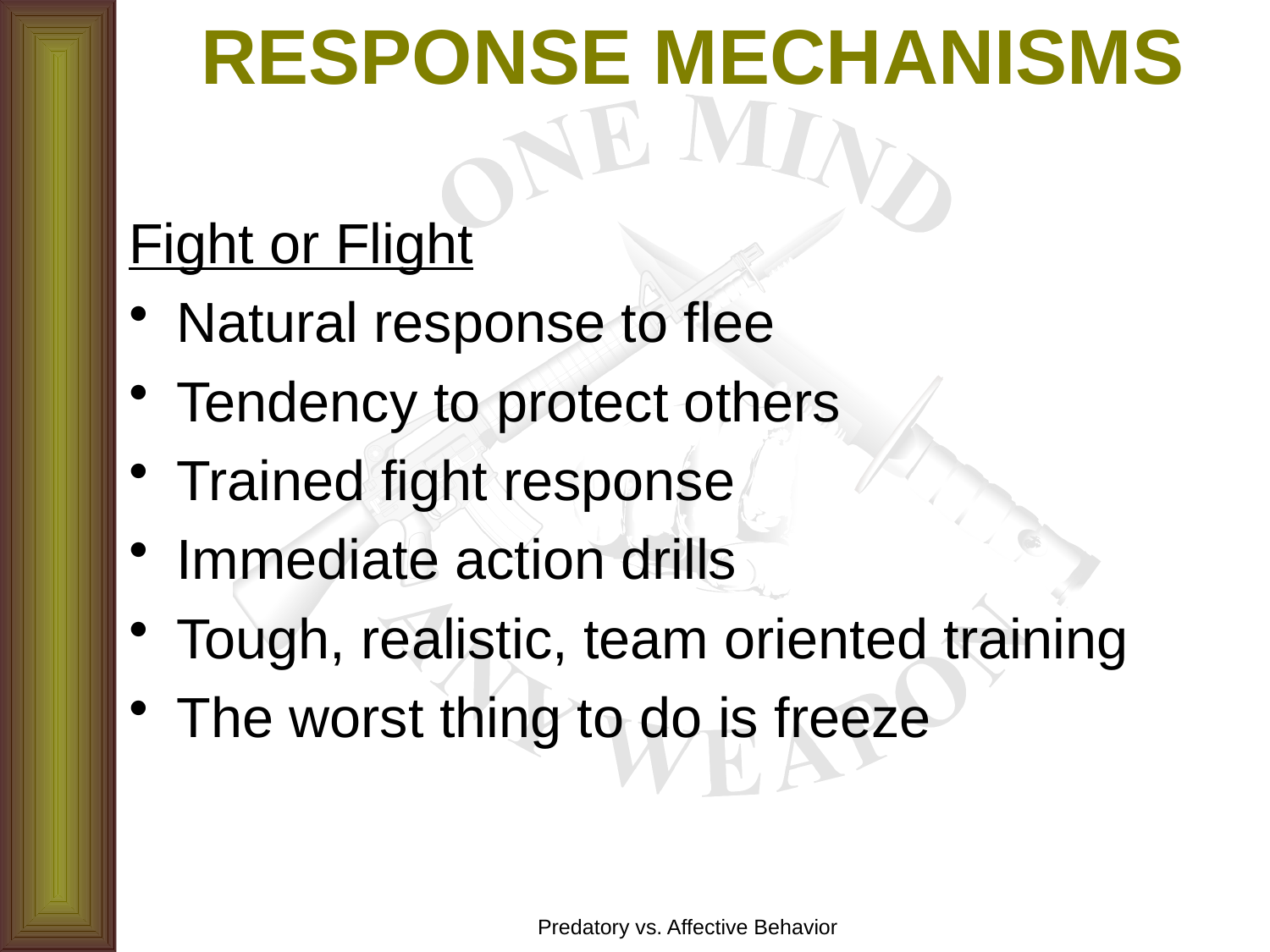

# RESPONSE MECHANISMS
Fight or Flight
Natural response to flee
Tendency to protect others
Trained fight response
Immediate action drills
Tough, realistic, team oriented training
The worst thing to do is freeze

Predatory vs. Affective Behavior